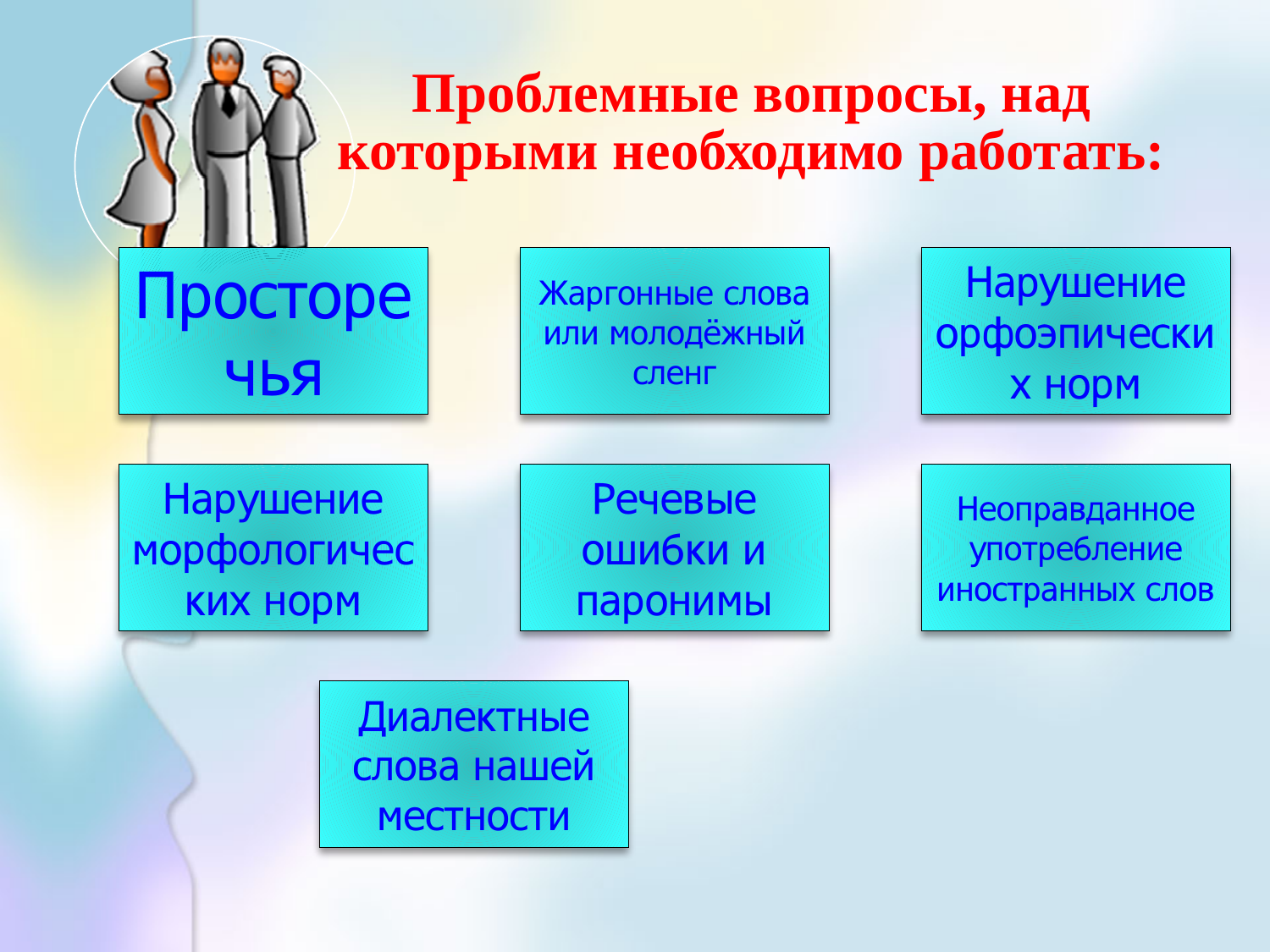

# Проблемные вопросы, над которыми необходимо работать:
Просторечья
Нарушение орфоэпических норм
Нарушение морфологических норм
Речевые ошибки и паронимы
Неоправданное употребление иностранных слов
Диалектные слова нашей местности
Жаргонные слова или молодёжный сленг